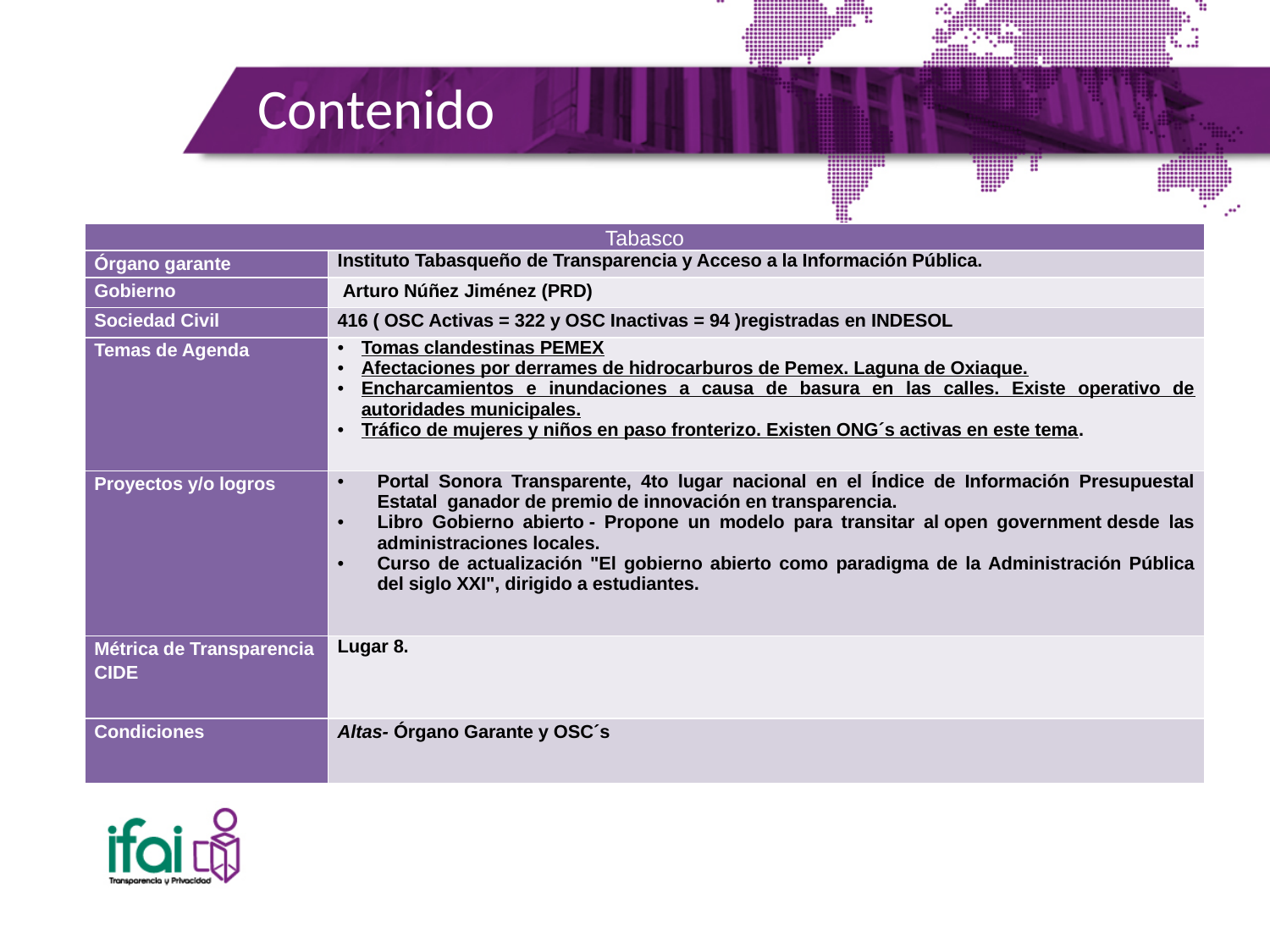

# Contenido

| Tabasco |  |
| --- | --- |
| Órgano garante | Instituto Tabasqueño de Transparencia y Acceso a la Información Pública. |
| Gobierno | Arturo Núñez Jiménez (PRD) |
| Sociedad Civil | 416 ( OSC Activas = 322 y OSC Inactivas = 94 )registradas en INDESOL |
| Temas de Agenda | Tomas clandestinas PEMEX Afectaciones por derrames de hidrocarburos de Pemex. Laguna de Oxiaque. Encharcamientos e inundaciones a causa de basura en las calles. Existe operativo de autoridades municipales. Tráfico de mujeres y niños en paso fronterizo. Existen ONG´s activas en este tema. |
| Proyectos y/o logros | Portal Sonora Transparente, 4to lugar nacional en el Índice de Información Presupuestal Estatal ganador de premio de innovación en transparencia. Libro Gobierno abierto - Propone un modelo para transitar al open government desde las administraciones locales. Curso de actualización "El gobierno abierto como paradigma de la Administración Pública del siglo XXI", dirigido a estudiantes. |
| Métrica de Transparencia CIDE | Lugar 8. |
| Condiciones | Altas- Órgano Garante y OSC´s |